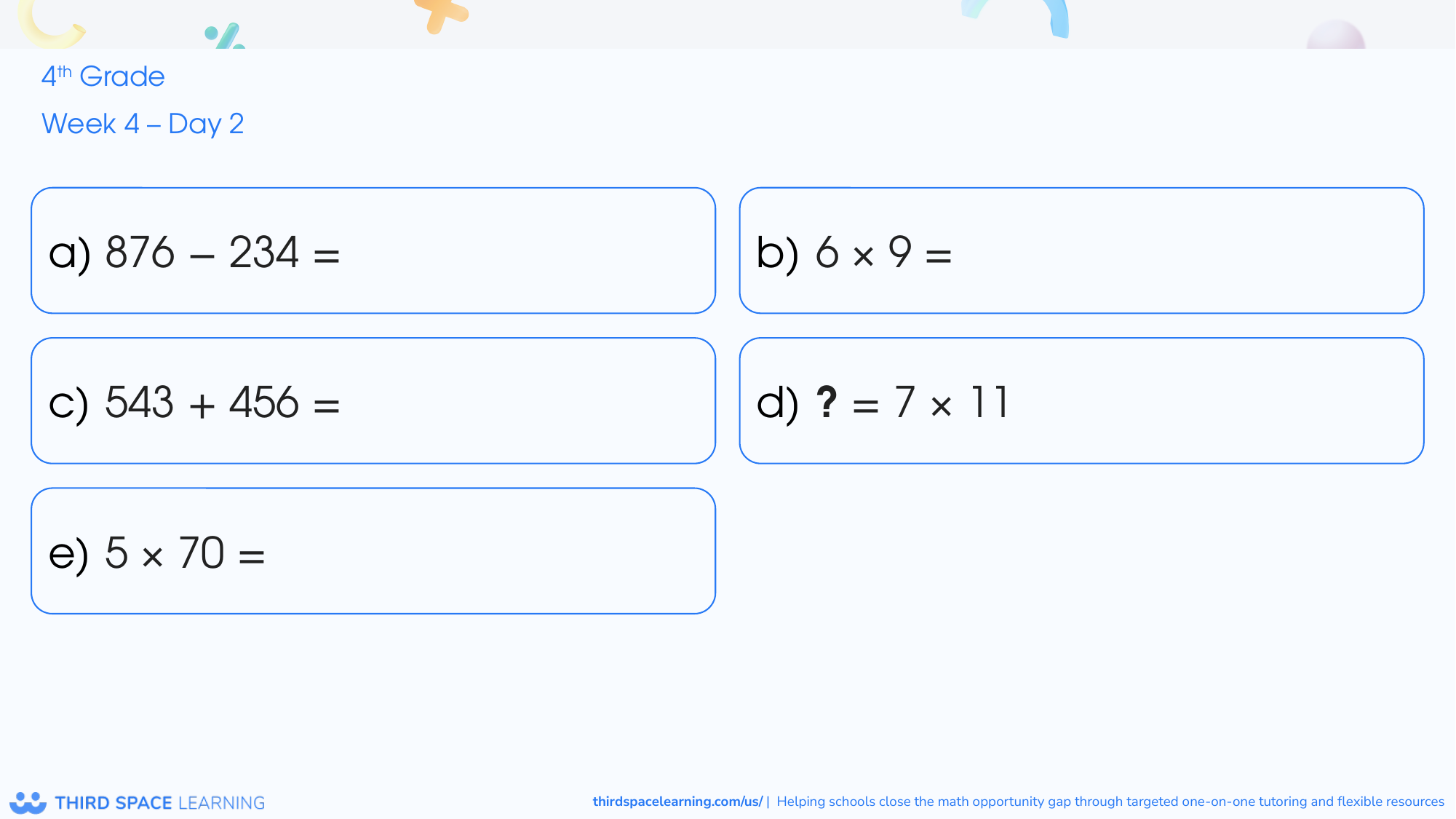

4th Grade
Week 4 – Day 2
876 − 234 =
6 × 9 =
543 + 456 =
? = 7 × 11
5 × 70 =